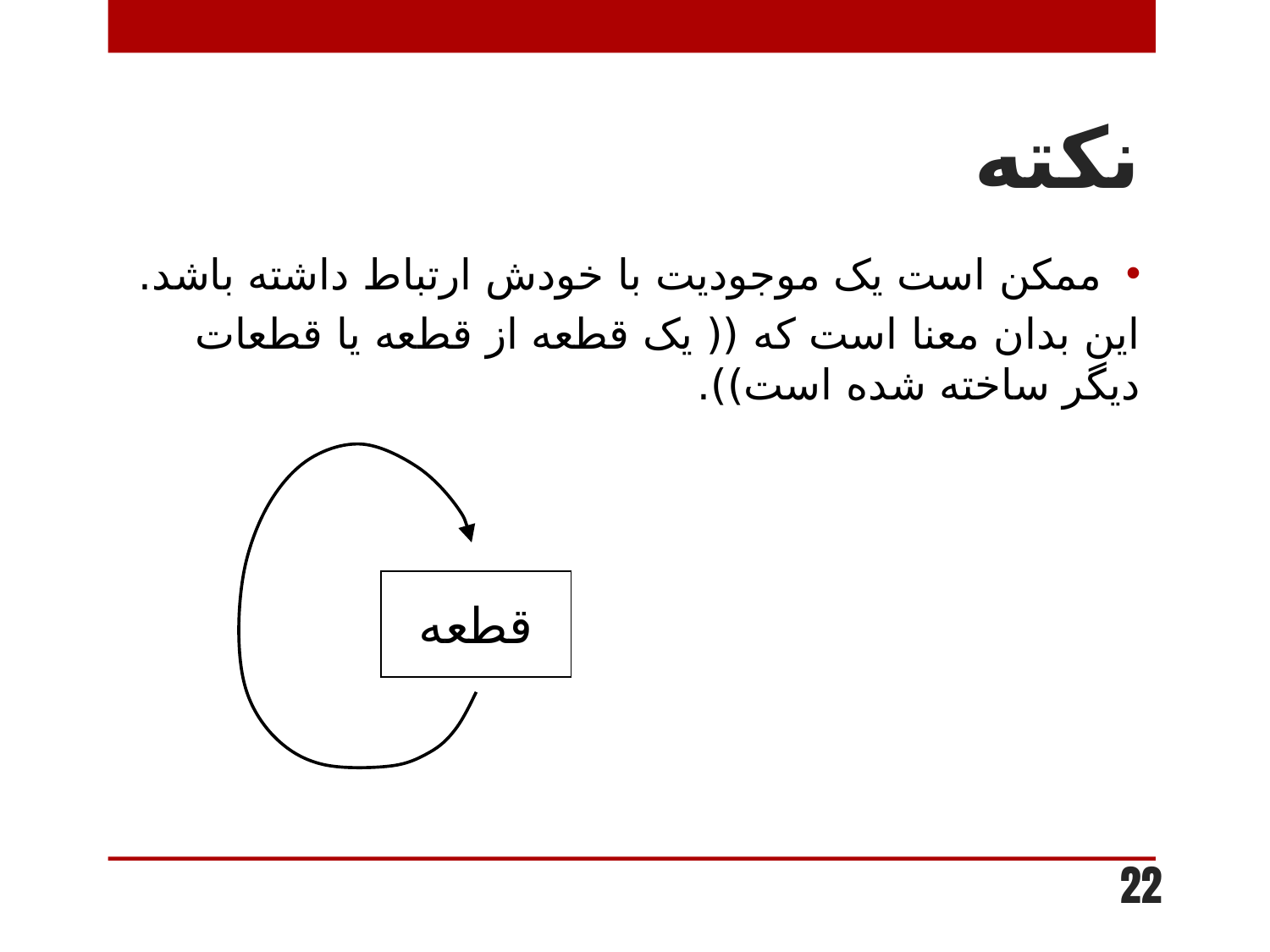

# نکته
ممکن است یک موجودیت با خودش ارتباط داشته باشد.
این بدان معنا است که (( یک قطعه از قطعه یا قطعات دیگر ساخته شده است)).

قطعه
22